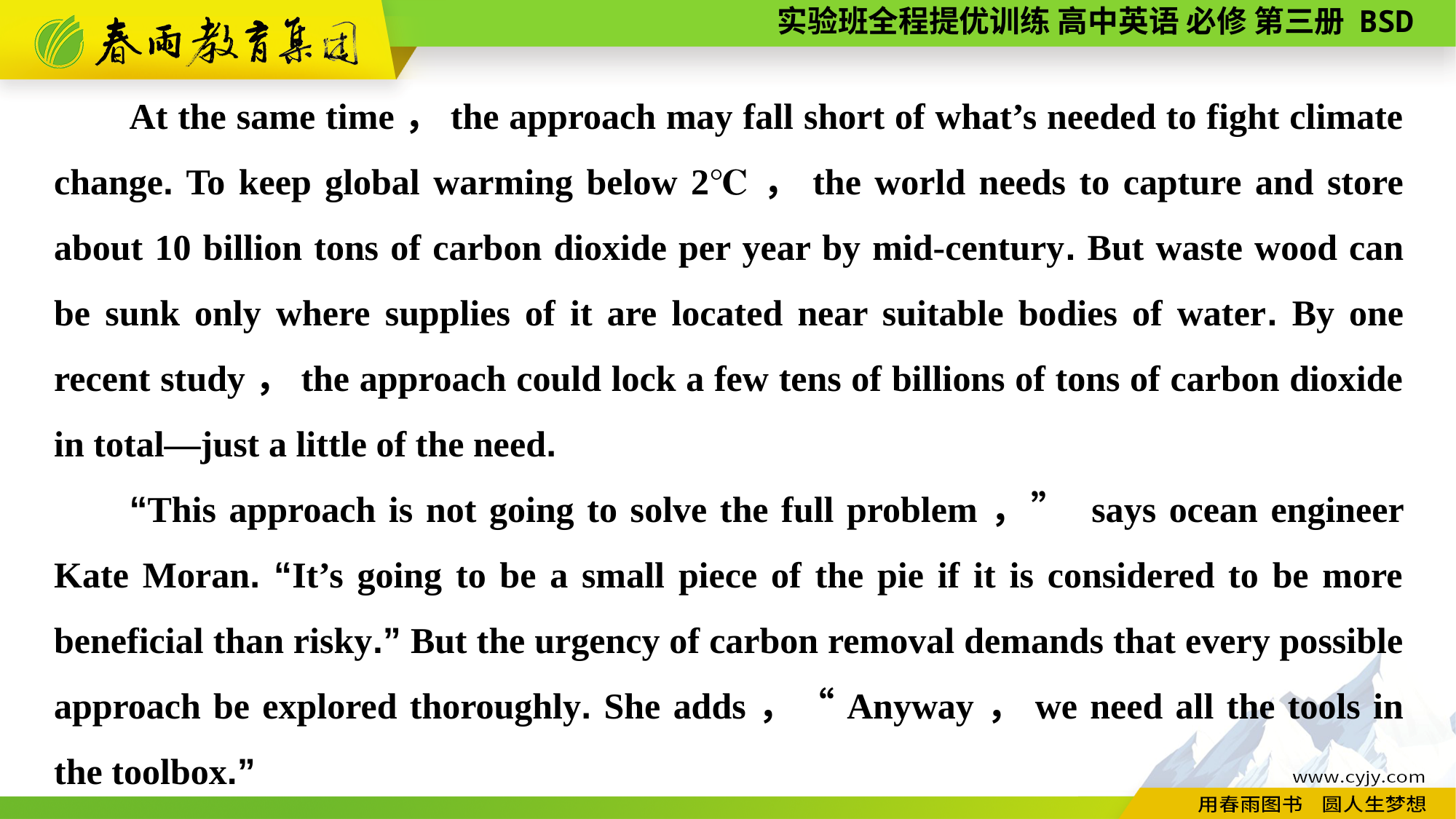

At the same time，the approach may fall short of what’s needed to fight climate change. To keep global warming below 2℃，the world needs to capture and store about 10 billion tons of carbon dioxide per year by mid-century. But waste wood can be sunk only where supplies of it are located near suitable bodies of water. By one recent study，the approach could lock a few tens of billions of tons of carbon dioxide in total—just a little of the need.
“This approach is not going to solve the full problem，” says ocean engineer Kate Moran. “It’s going to be a small piece of the pie if it is considered to be more beneficial than risky.” But the urgency of carbon removal demands that every possible approach be explored thoroughly. She adds，“Anyway，we need all the tools in the toolbox.”